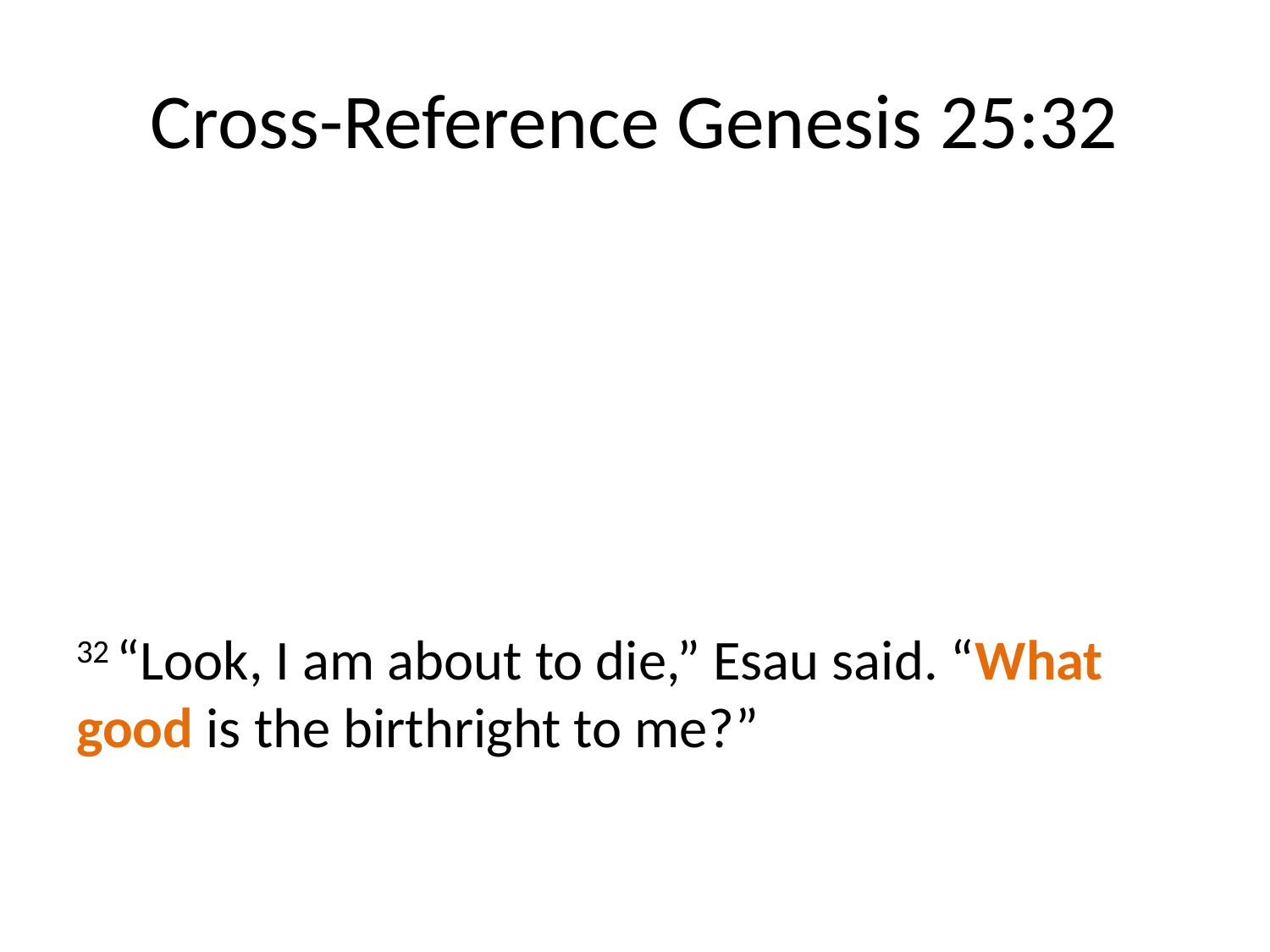

# Cross-Reference Genesis 25:32

32 “Look, I am about to die,” Esau said. “What good is the birthright to me?”